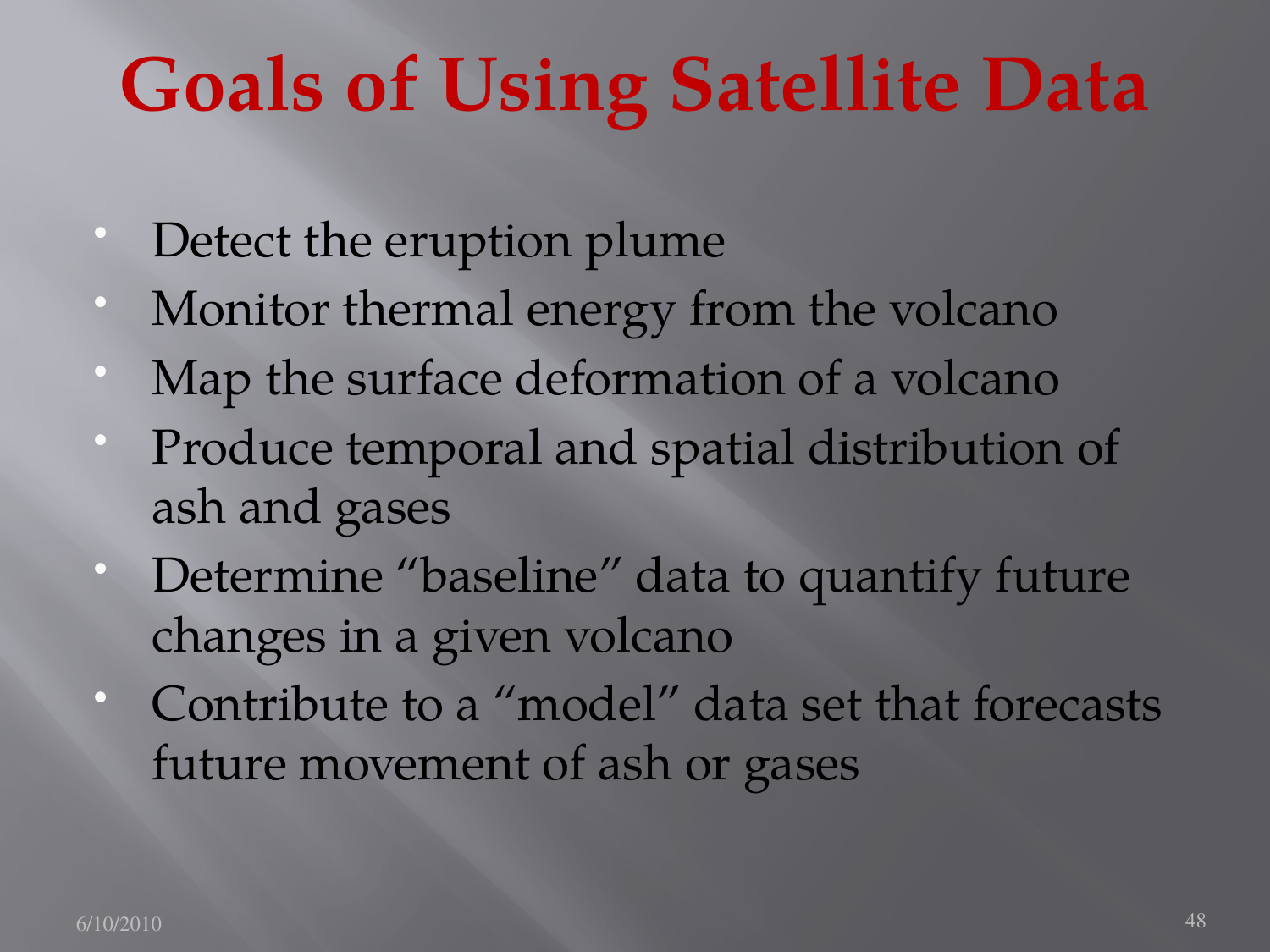

# Goals of Using Satellite Data
Detect the eruption plume
Monitor thermal energy from the volcano
Map the surface deformation of a volcano
Produce temporal and spatial distribution of ash and gases
Determine “baseline” data to quantify future changes in a given volcano
Contribute to a “model” data set that forecasts  future movement of ash or gases
6/10/2010
48